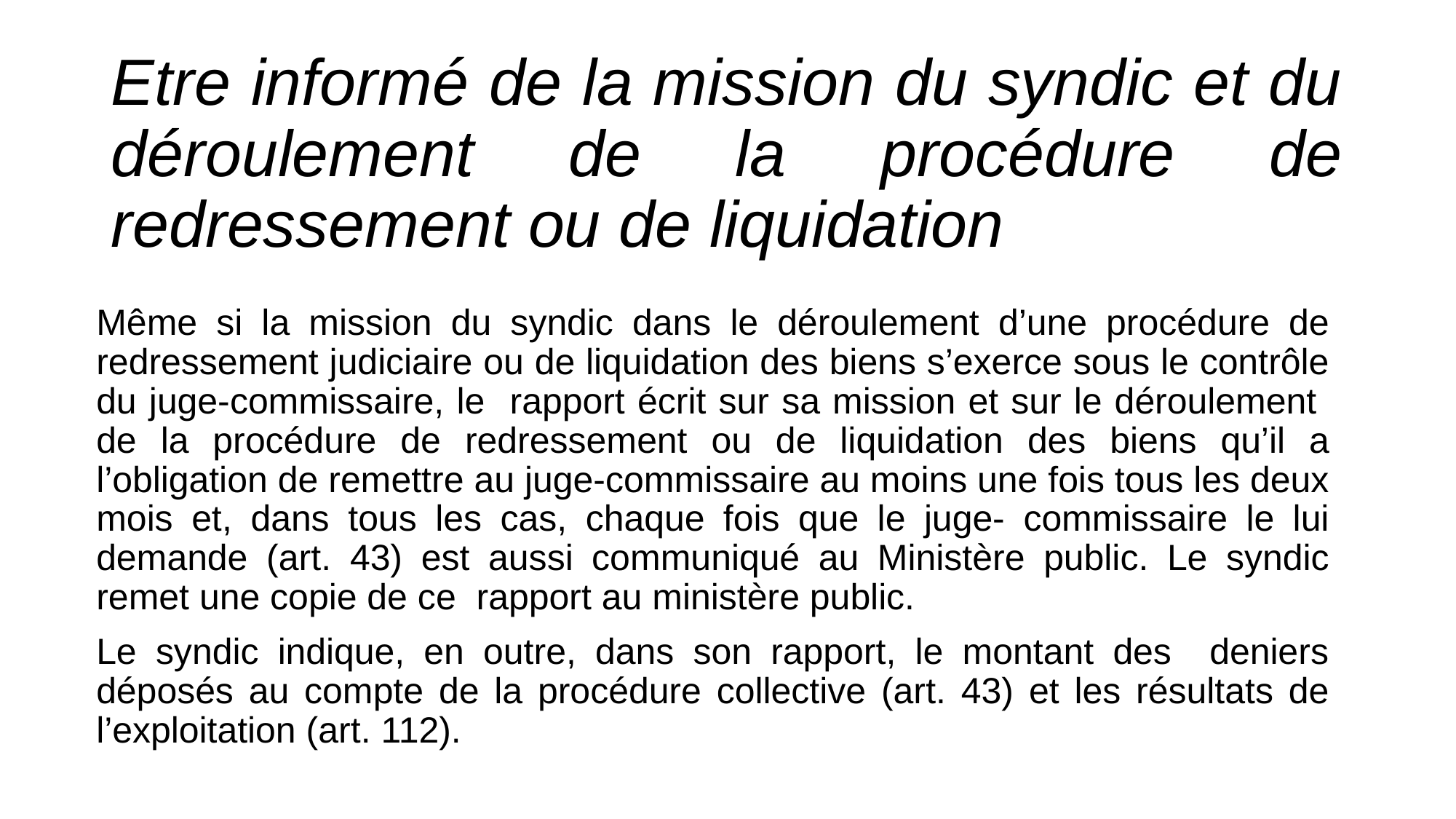

# Etre informé de la mission du syndic et du déroulement de la procédure de redressement ou de liquidation
Même si la mission du syndic dans le déroulement d’une procédure de redressement judiciaire ou de liquidation des biens s’exerce sous le contrôle du juge‐commissaire, le  rapport écrit sur sa mission et sur le déroulement  de la procédure de redressement ou de liquidation des biens qu’il a l’obligation de remettre au juge‐commissaire au moins une fois tous les deux mois et, dans tous les cas, chaque fois que le juge‐ commissaire le lui demande (art. 43) est aussi communiqué au Ministère public. Le syndic remet une copie de ce  rapport au ministère public.
Le syndic indique, en outre, dans son rapport, le montant des  deniers déposés au compte de la procédure collective (art. 43) et les résultats de l’exploitation (art. 112).